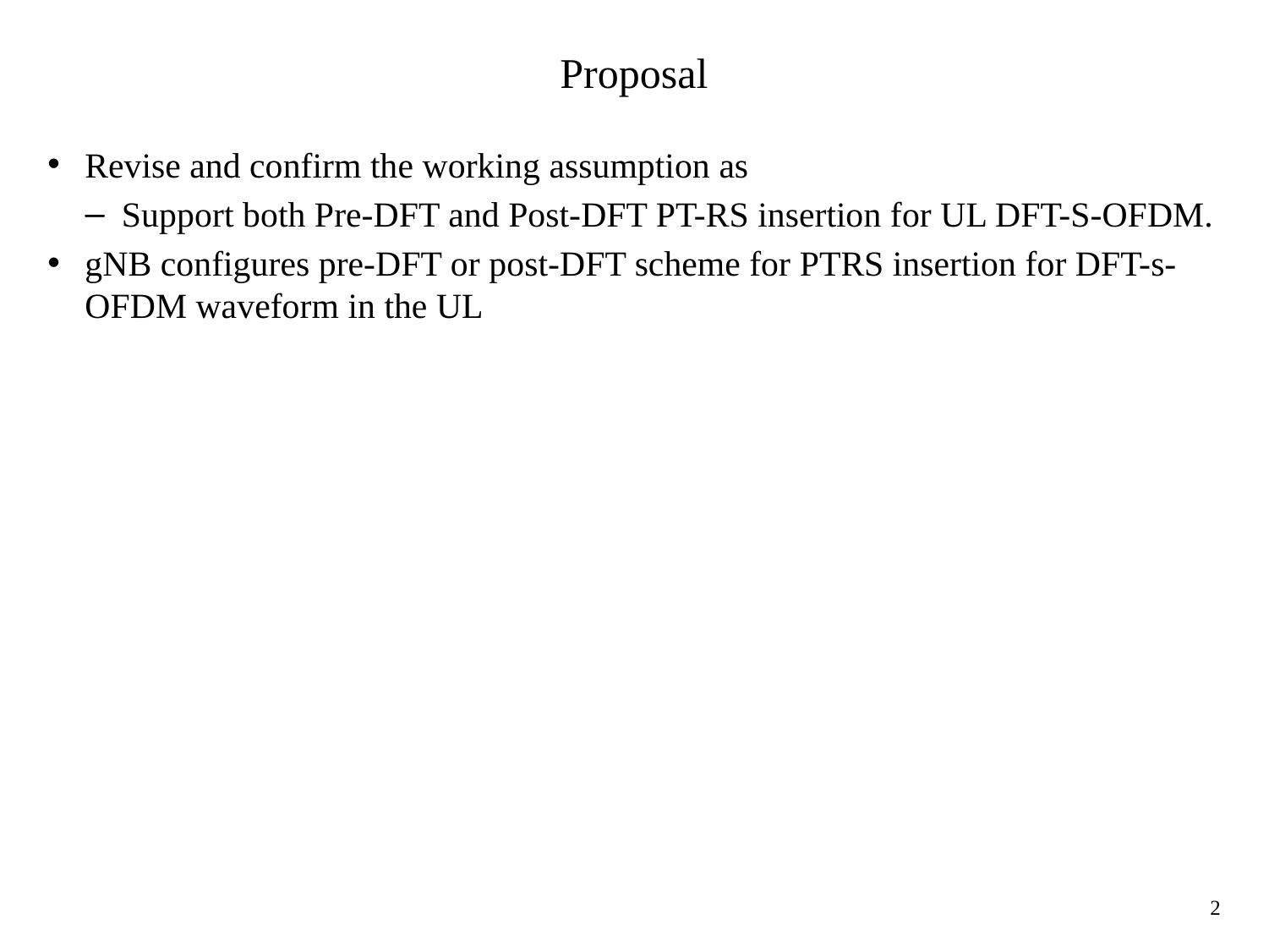

# Proposal
Revise and confirm the working assumption as
Support both Pre-DFT and Post-DFT PT-RS insertion for UL DFT-S-OFDM.
gNB configures pre-DFT or post-DFT scheme for PTRS insertion for DFT-s-OFDM waveform in the UL
2